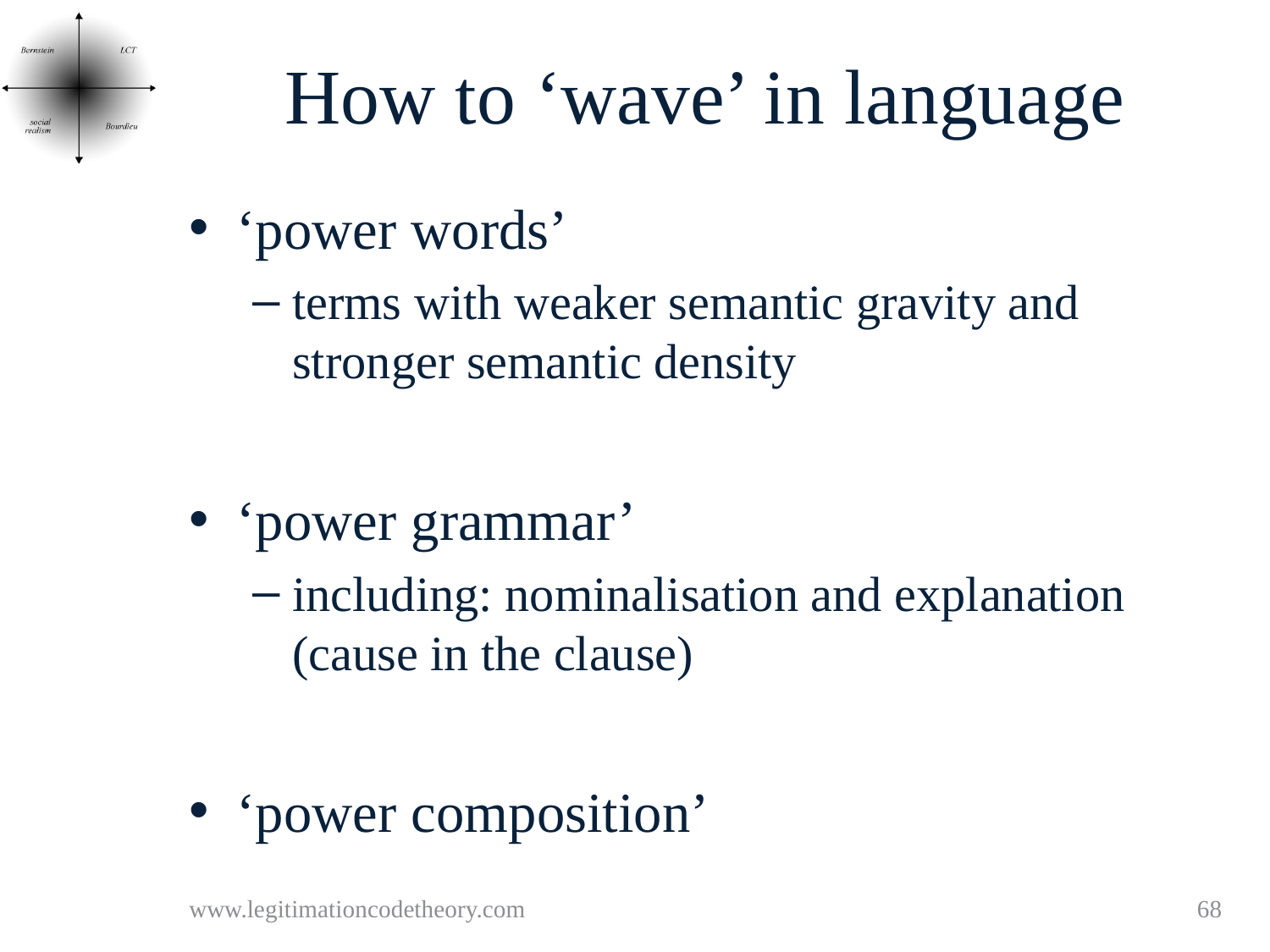

# How to ‘wave’ in language

‘power words’
terms with weaker semantic gravity and stronger semantic density

‘power grammar’
including: nominalisation and explanation (cause in the clause)

‘power composition’
www.legitimationcodetheory.com
68